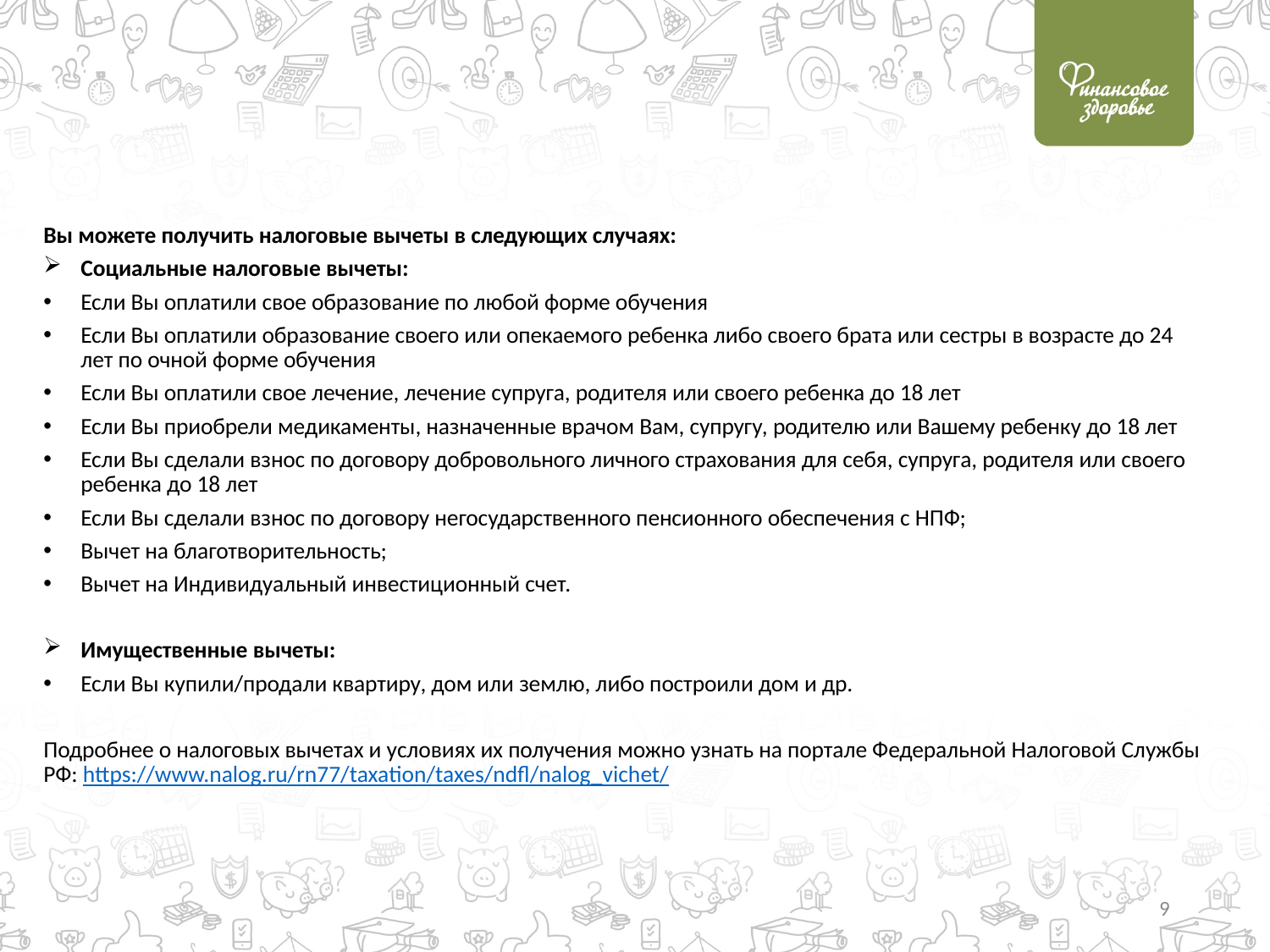

Вы можете получить налоговые вычеты в следующих случаях:
Социальные налоговые вычеты:
Если Вы оплатили свое образование по любой форме обучения
Если Вы оплатили образование своего или опекаемого ребенка либо своего брата или сестры в возрасте до 24 лет по очной форме обучения
Если Вы оплатили свое лечение, лечение супруга, родителя или своего ребенка до 18 лет
Если Вы приобрели медикаменты, назначенные врачом Вам, супругу, родителю или Вашему ребенку до 18 лет
Если Вы сделали взнос по договору добровольного личного страхования для себя, супруга, родителя или своего ребенка до 18 лет
Если Вы сделали взнос по договору негосударственного пенсионного обеспечения с НПФ;
Вычет на благотворительность;
Вычет на Индивидуальный инвестиционный счет.

Имущественные вычеты:
Если Вы купили/продали квартиру, дом или землю, либо построили дом и др.

Подробнее о налоговых вычетах и условиях их получения можно узнать на портале Федеральной Налоговой Службы РФ: https://www.nalog.ru/rn77/taxation/taxes/ndfl/nalog_vichet/

9